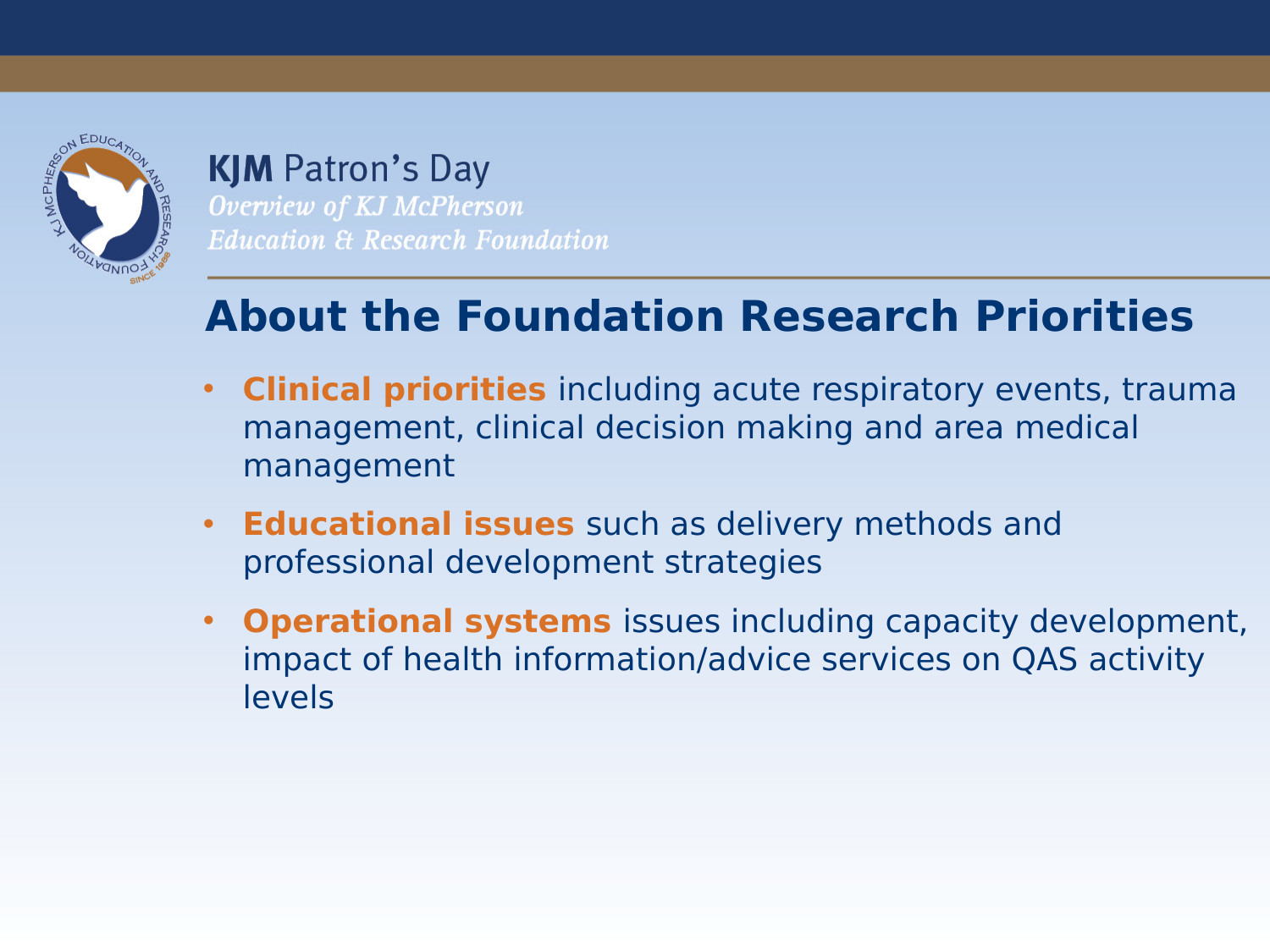

About the Foundation Research Priorities
Clinical priorities including acute respiratory events, trauma management, clinical decision making and area medical management
Educational issues such as delivery methods and professional development strategies
Operational systems issues including capacity development, impact of health information/advice services on QAS activity levels